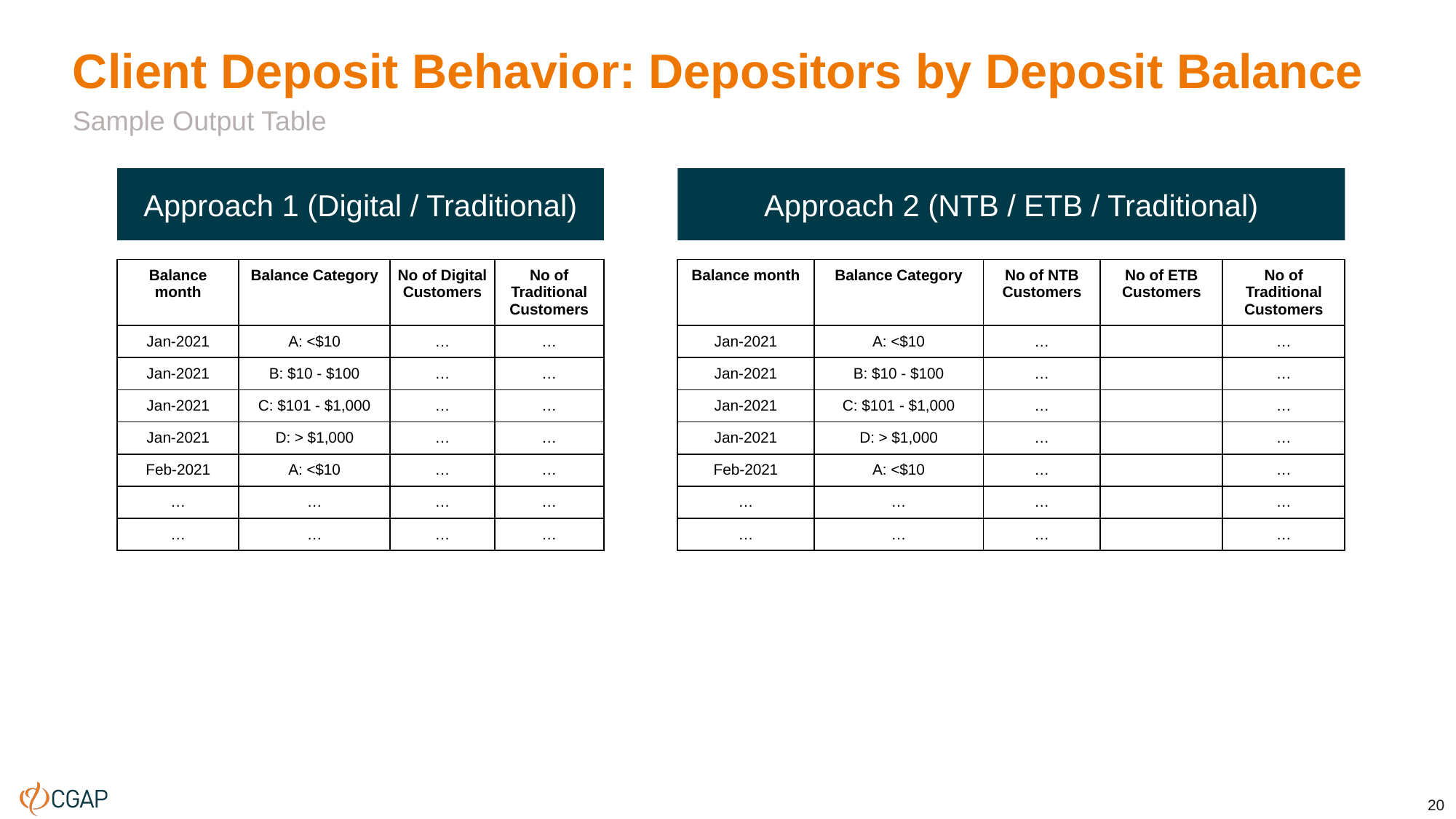

# Client Deposit Behavior: Depositors by Deposit Balance
Sample Output Table
Approach 2 (NTB / ETB / Traditional)
Approach 1 (Digital / Traditional)
| Balance month | Balance Category | No of Digital Customers | No of Traditional Customers |
| --- | --- | --- | --- |
| Jan-2021 | A: <$10 | … | … |
| Jan-2021 | B: $10 - $100 | … | … |
| Jan-2021 | C: $101 - $1,000 | … | … |
| Jan-2021 | D: > $1,000 | … | … |
| Feb-2021 | A: <$10 | … | … |
| … | … | … | … |
| … | … | … | … |
| Balance month | Balance Category | No of NTB Customers | No of ETB Customers | No of Traditional Customers |
| --- | --- | --- | --- | --- |
| Jan-2021 | A: <$10 | … |  | … |
| Jan-2021 | B: $10 - $100 | … |  | … |
| Jan-2021 | C: $101 - $1,000 | … |  | … |
| Jan-2021 | D: > $1,000 | … |  | … |
| Feb-2021 | A: <$10 | … |  | … |
| … | … | … |  | … |
| … | … | … |  | … |
20